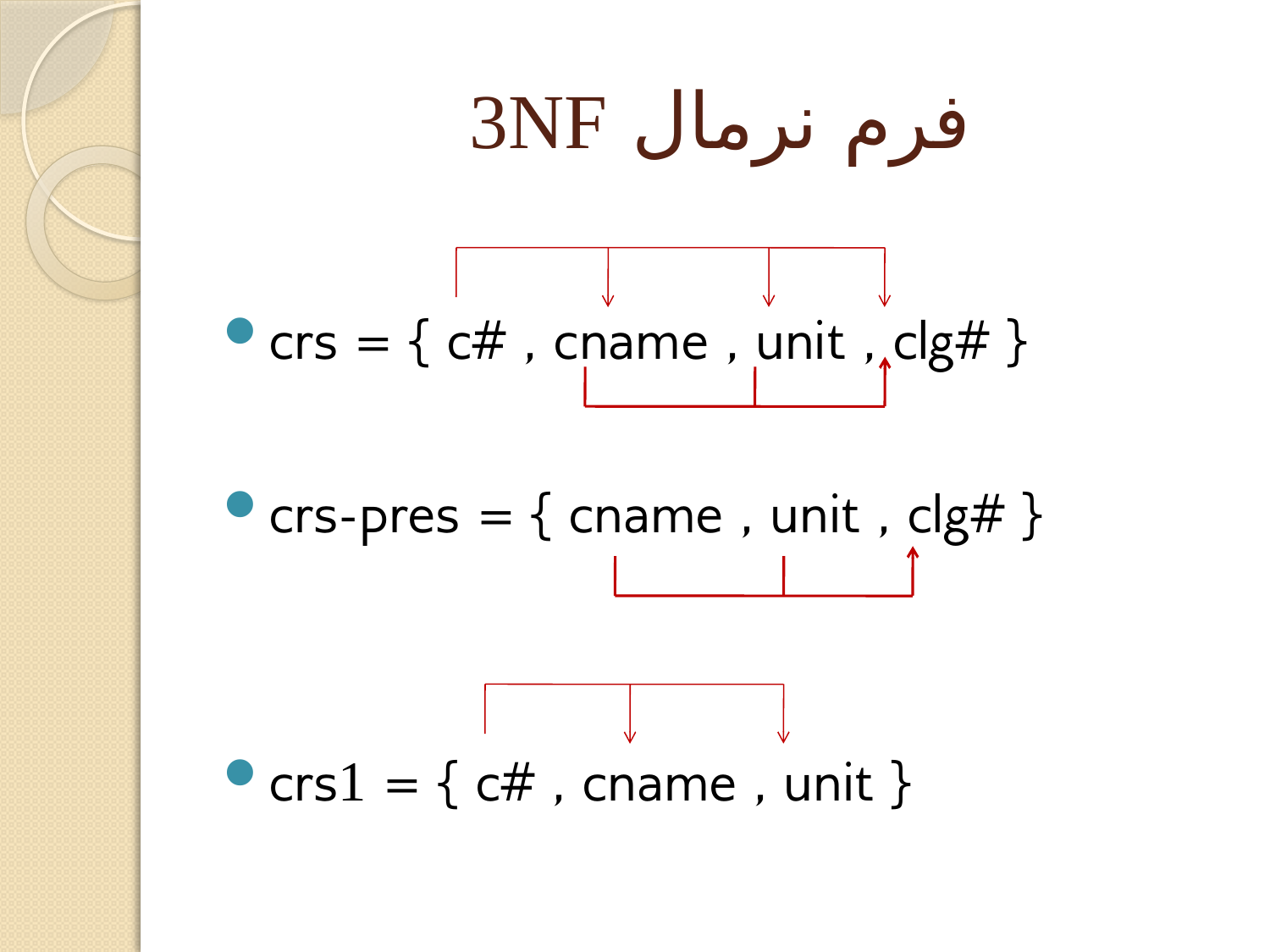

# فرم نرمال 3NF

crs = { c# , cname , unit , clg# }

crs-pres = { cname , unit , clg# }

crs1 = { c# , cname , unit }